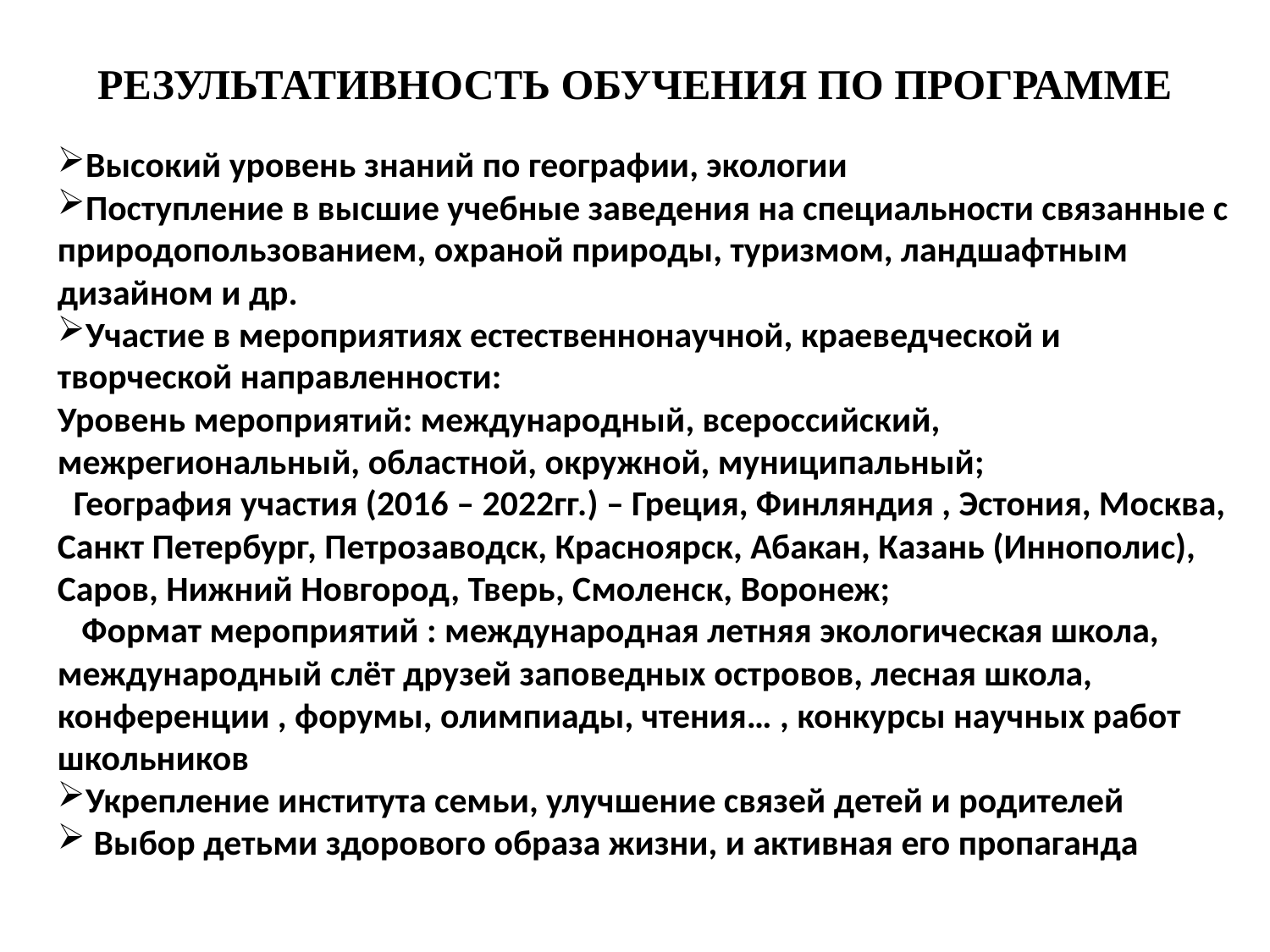

# РЕЗУЛЬТАТИВНОСТЬ ОБУЧЕНИЯ ПО ПРОГРАММЕ
Высокий уровень знаний по географии, экологии
Поступление в высшие учебные заведения на специальности связанные с природопользованием, охраной природы, туризмом, ландшафтным дизайном и др.
Участие в мероприятиях естественнонаучной, краеведческой и творческой направленности:
Уровень мероприятий: международный, всероссийский, межрегиональный, областной, окружной, муниципальный;
  География участия (2016 – 2022гг.) – Греция, Финляндия , Эстония, Москва, Санкт Петербург, Петрозаводск, Красноярск, Абакан, Казань (Иннополис), Саров, Нижний Новгород, Тверь, Смоленск, Воронеж;
   Формат мероприятий : международная летняя экологическая школа, международный слёт друзей заповедных островов, лесная школа, конференции , форумы, олимпиады, чтения… , конкурсы научных работ школьников
Укрепление института семьи, улучшение связей детей и родителей
 Выбор детьми здорового образа жизни, и активная его пропаганда